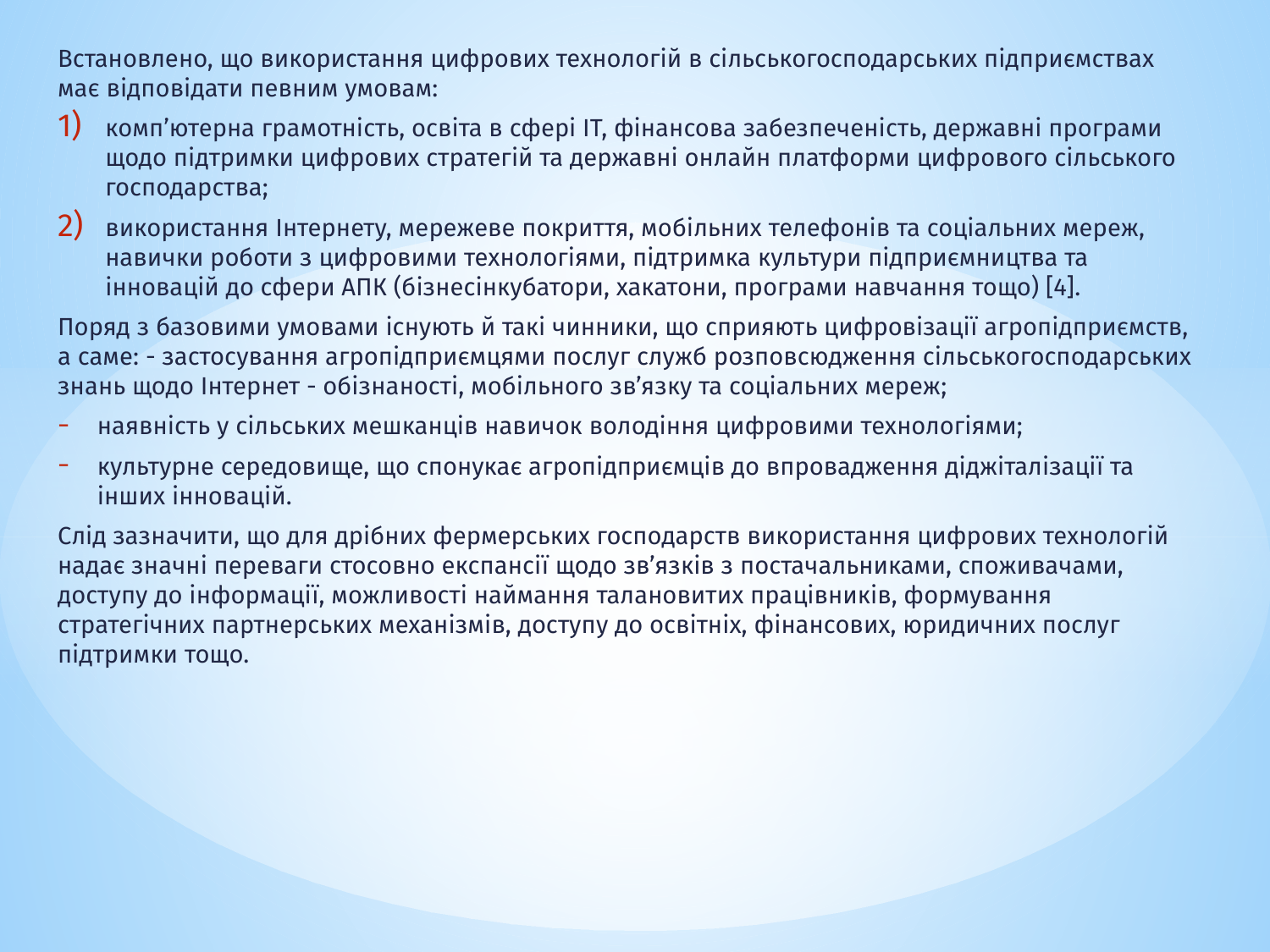

Встановлено, що використання цифрових технологій в сільськогосподарських підприємствах має відповідати певним умовам:
комп’ютерна грамотність, освіта в сфері ІТ, фінансова забезпеченість, державні програми щодо підтримки цифрових стратегій та державні онлайн платформи цифрового сільського господарства;
використання Інтернету, мережеве покриття, мобільних телефонів та соціальних мереж, навички роботи з цифровими технологіями, підтримка культури підприємництва та інновацій до сфери АПК (бізнесінкубатори, хакатони, програми навчання тощо) [4].
Поряд з базовими умовами існують й такі чинники, що сприяють цифровізації агропідприємств, а саме: - застосування агропідприємцями послуг служб розповсюдження сільськогосподарських знань щодо Інтернет - обізнаності, мобільного зв’язку та соціальних мереж;
наявність у сільських мешканців навичок володіння цифровими технологіями;
культурне середовище, що спонукає агропідприємців до впровадження діджіталізації та інших інновацій.
Слід зазначити, що для дрібних фермерських господарств використання цифрових технологій надає значні переваги стосовно експансії щодо зв’язків з постачальниками, споживачами, доступу до інформації, можливості наймання талановитих працівників, формування стратегічних партнерських механізмів, доступу до освітніх, фінансових, юридичних послуг підтримки тощо.